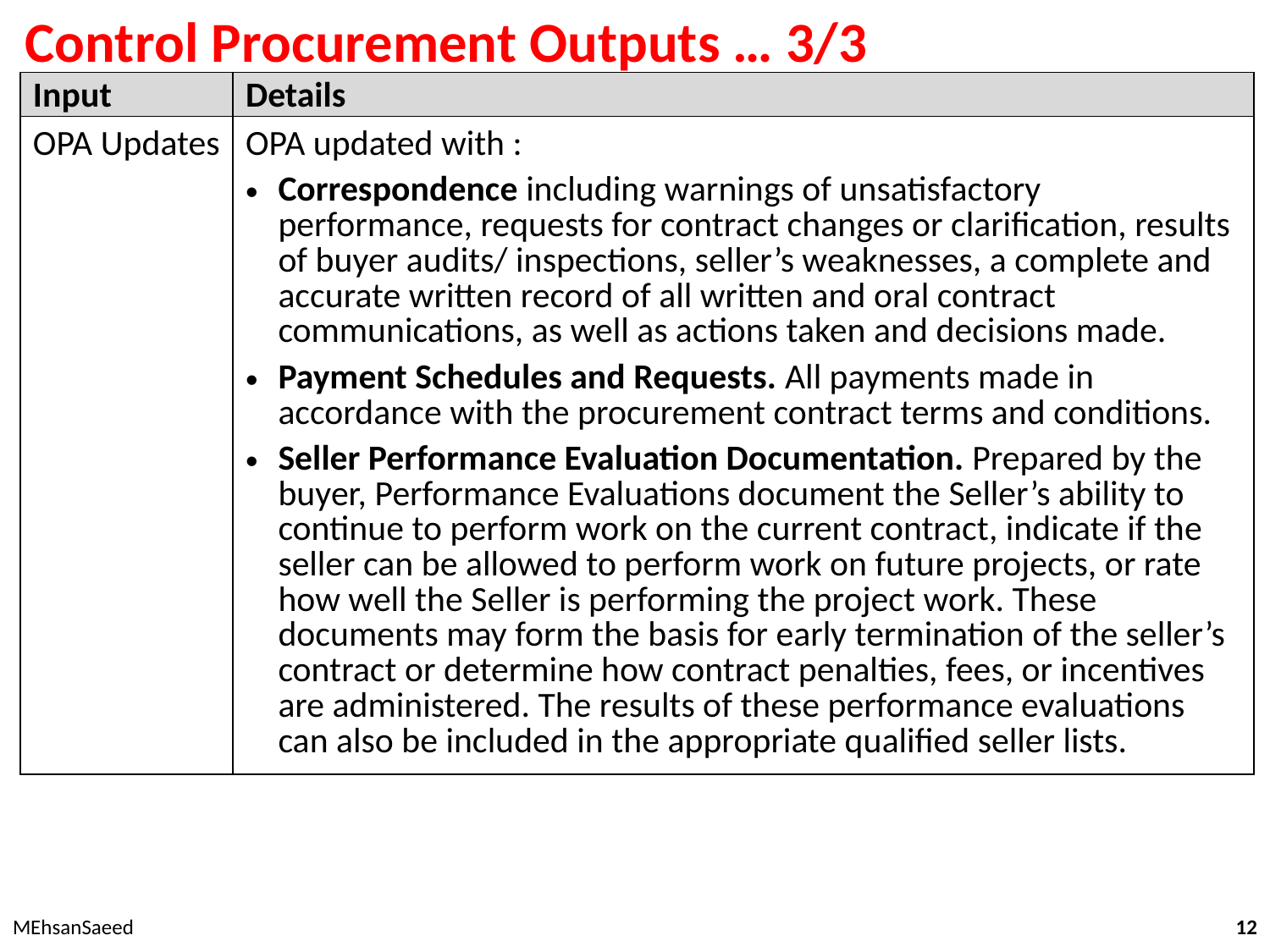

# Control Procurement Outputs … 3/3
| Input | Details |
| --- | --- |
| OPA Updates | OPA updated with : Correspondence including warnings of unsatisfactory performance, requests for contract changes or clarification, results of buyer audits/ inspections, seller’s weaknesses, a complete and accurate written record of all written and oral contract communications, as well as actions taken and decisions made. Payment Schedules and Requests. All payments made in accordance with the procurement contract terms and conditions. Seller Performance Evaluation Documentation. Prepared by the buyer, Performance Evaluations document the Seller’s ability to continue to perform work on the current contract, indicate if the seller can be allowed to perform work on future projects, or rate how well the Seller is performing the project work. These documents may form the basis for early termination of the seller’s contract or determine how contract penalties, fees, or incentives are administered. The results of these performance evaluations can also be included in the appropriate qualified seller lists. |
MEhsanSaeed
12